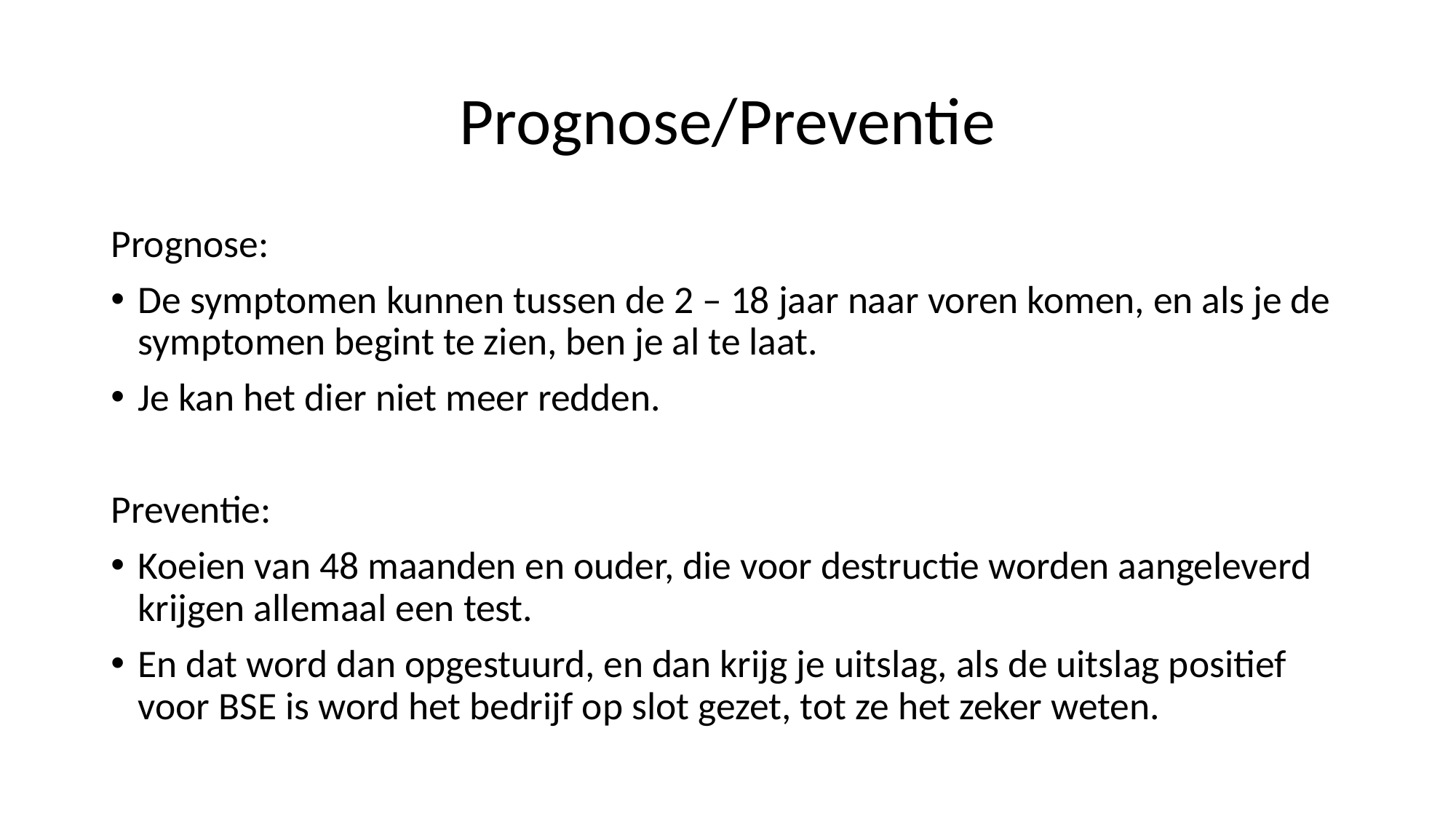

# Prognose/Preventie
Prognose:
De symptomen kunnen tussen de 2 – 18 jaar naar voren komen, en als je de symptomen begint te zien, ben je al te laat.
Je kan het dier niet meer redden.

Preventie:
Koeien van 48 maanden en ouder, die voor destructie worden aangeleverd krijgen allemaal een test.
En dat word dan opgestuurd, en dan krijg je uitslag, als de uitslag positief voor BSE is word het bedrijf op slot gezet, tot ze het zeker weten.